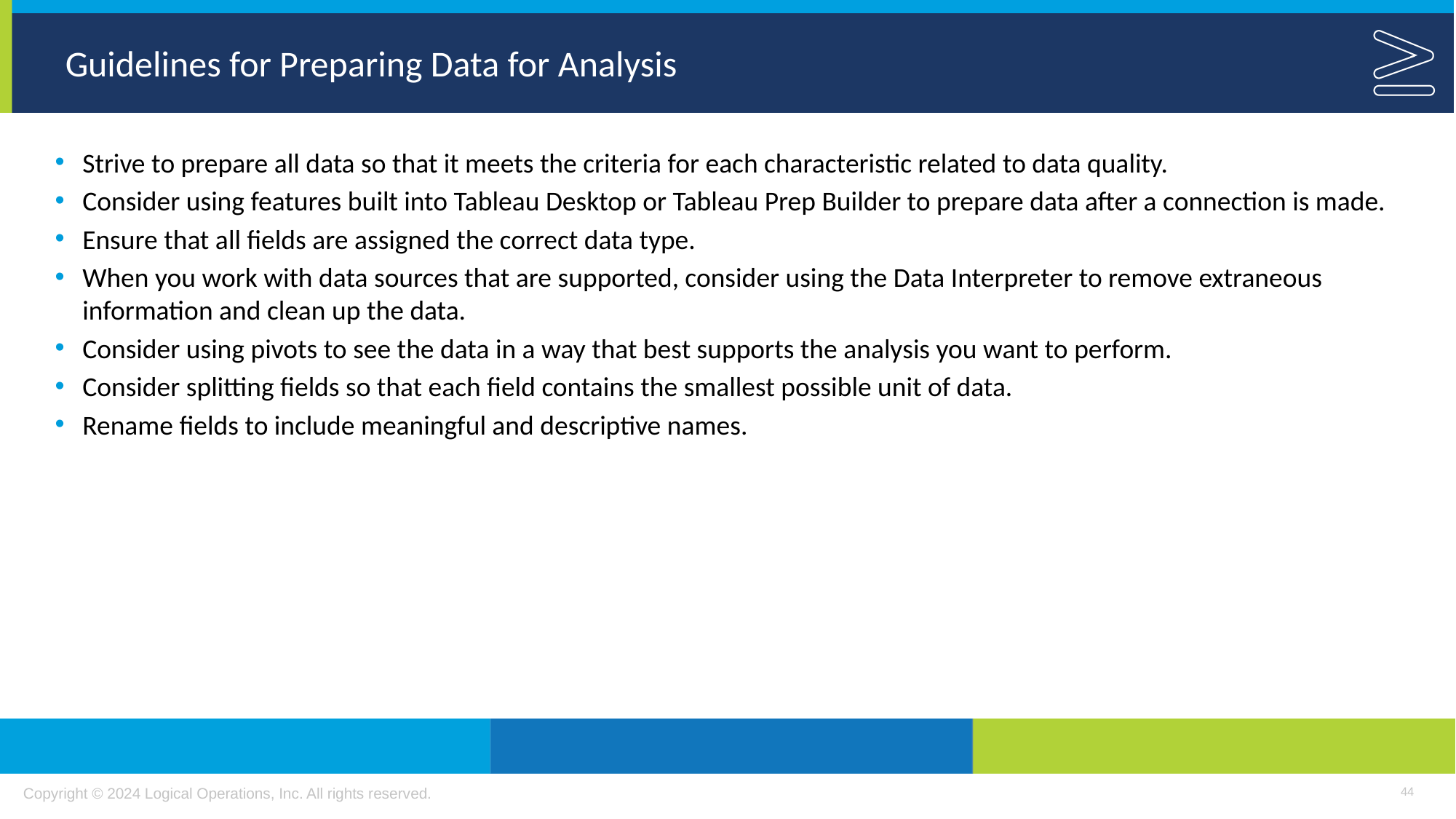

# Guidelines for Preparing Data for Analysis
Strive to prepare all data so that it meets the criteria for each characteristic related to data quality.
Consider using features built into Tableau Desktop or Tableau Prep Builder to prepare data after a connection is made.
Ensure that all fields are assigned the correct data type.
When you work with data sources that are supported, consider using the Data Interpreter to remove extraneous information and clean up the data.
Consider using pivots to see the data in a way that best supports the analysis you want to perform.
Consider splitting fields so that each field contains the smallest possible unit of data.
Rename fields to include meaningful and descriptive names.

44